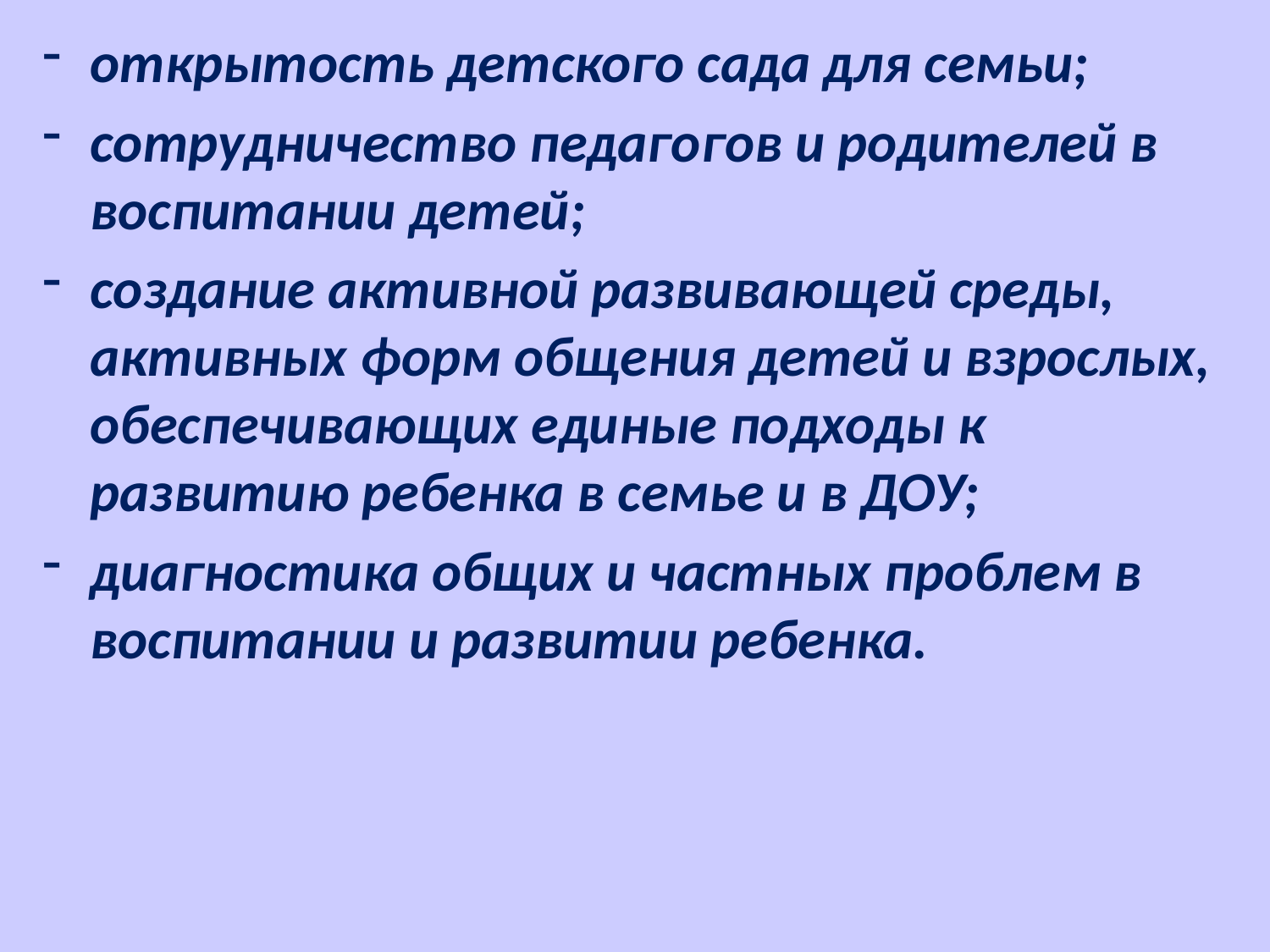

открытость детского сада для семьи;
сотрудничество педагогов и родителей в воспитании детей;
создание активной развивающей среды, активных форм общения детей и взрослых, обеспечивающих единые подходы к развитию ребенка в семье и в ДОУ;
диагностика общих и частных проблем в воспитании и развитии ребенка.

#